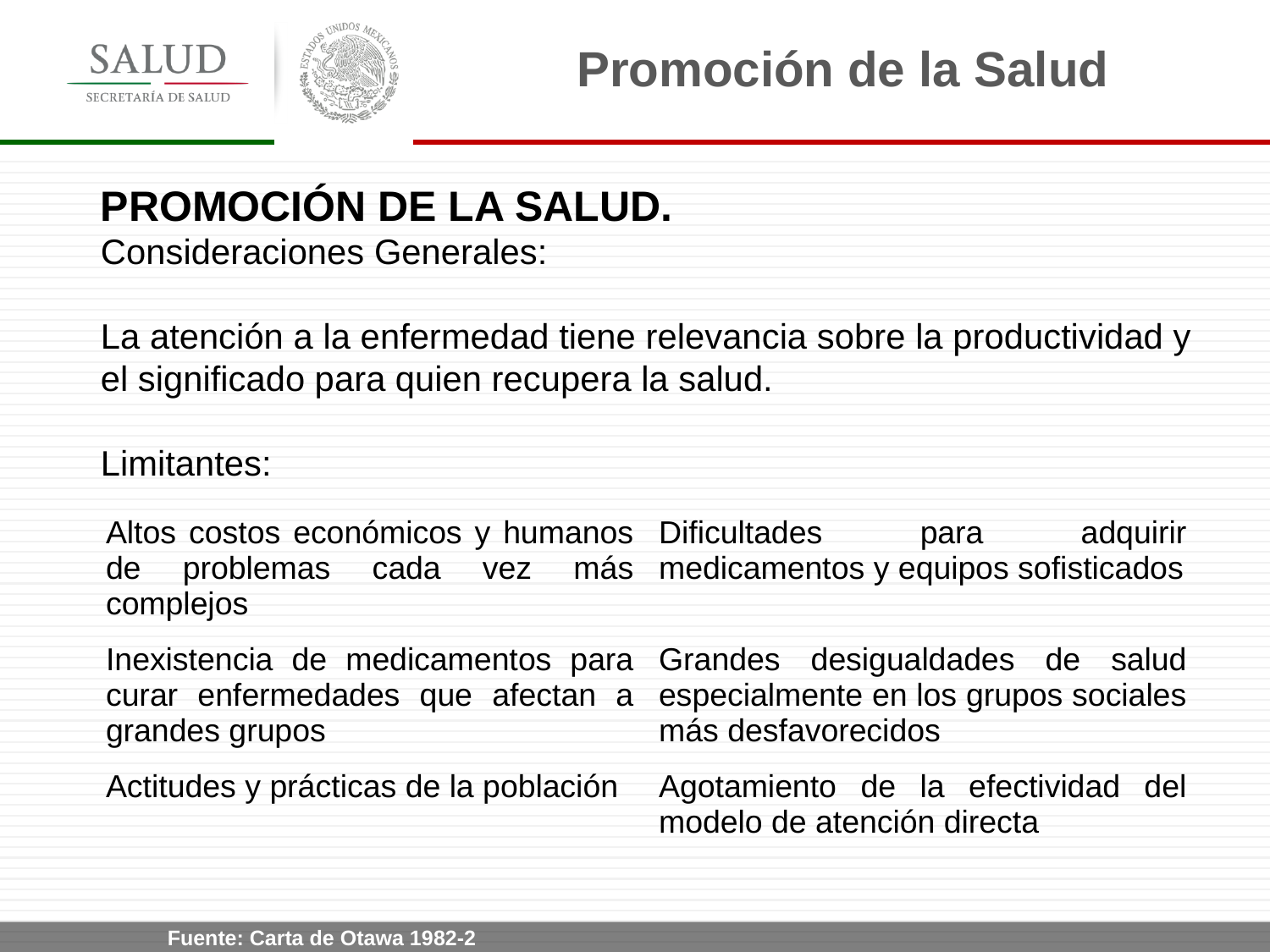

Promoción de la Salud
PROMOCIÓN DE LA SALUD.
Consideraciones Generales:

La atención a la enfermedad tiene relevancia sobre la productividad y el significado para quien recupera la salud.

Limitantes:

| Altos costos económicos y humanos de problemas cada vez más complejos | Dificultades para adquirir medicamentos y equipos sofisticados |
| --- | --- |
| Inexistencia de medicamentos para curar enfermedades que afectan a grandes grupos | Grandes desigualdades de salud especialmente en los grupos sociales más desfavorecidos |
| Actitudes y prácticas de la población | Agotamiento de la efectividad del modelo de atención directa |
Fuente: Carta de Otawa 1982-2